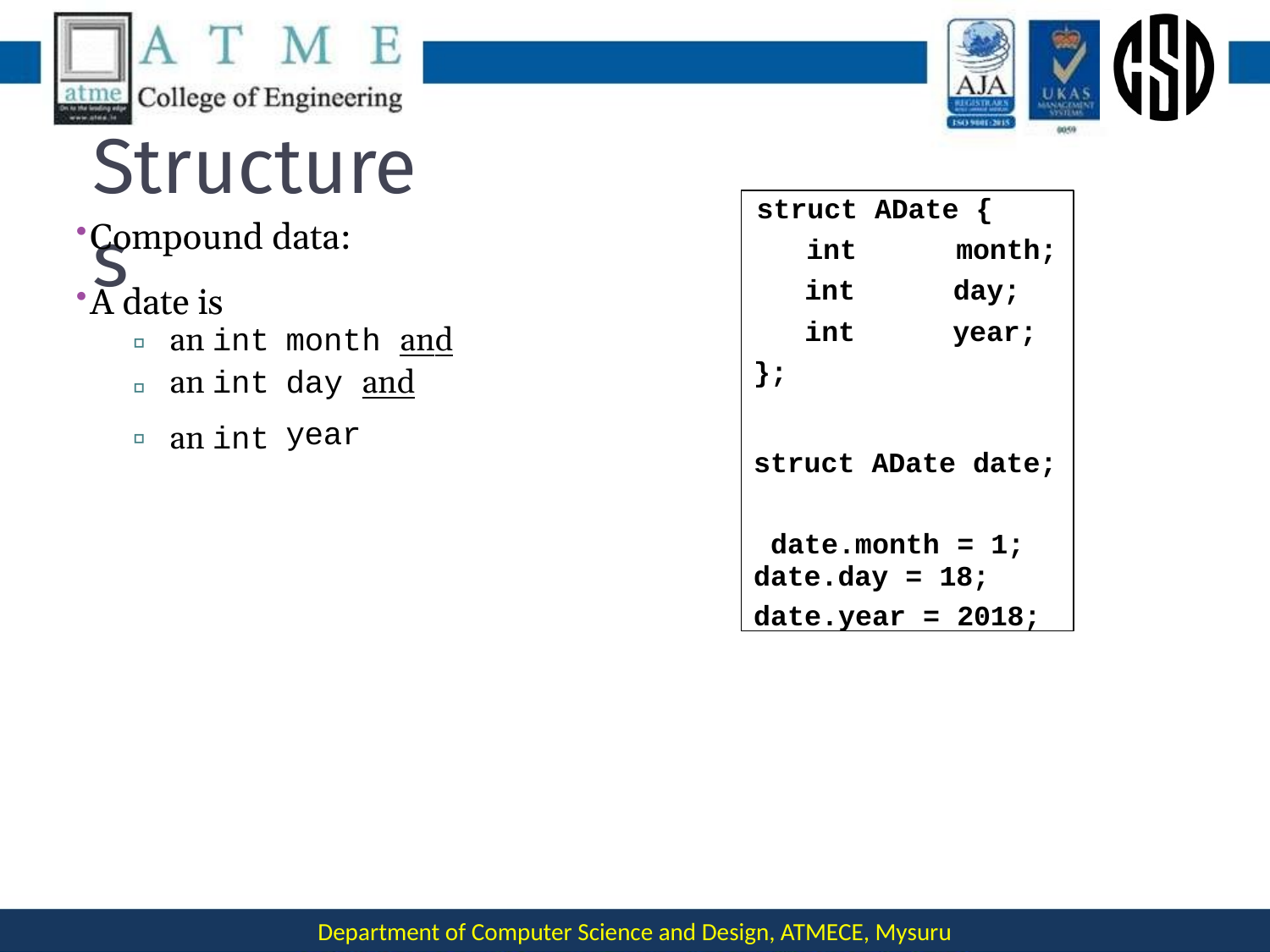

# Structures
Compound data:
A date is
struct ADate {
int	month;
int	day;
int	year;
};
struct ADate date;  date.month = 1;
date.day = 18;
date.year = 2018;
| ▫ | an int | month and |
| --- | --- | --- |
| ▫ | an int | day and |
| ▫ | an int | year |